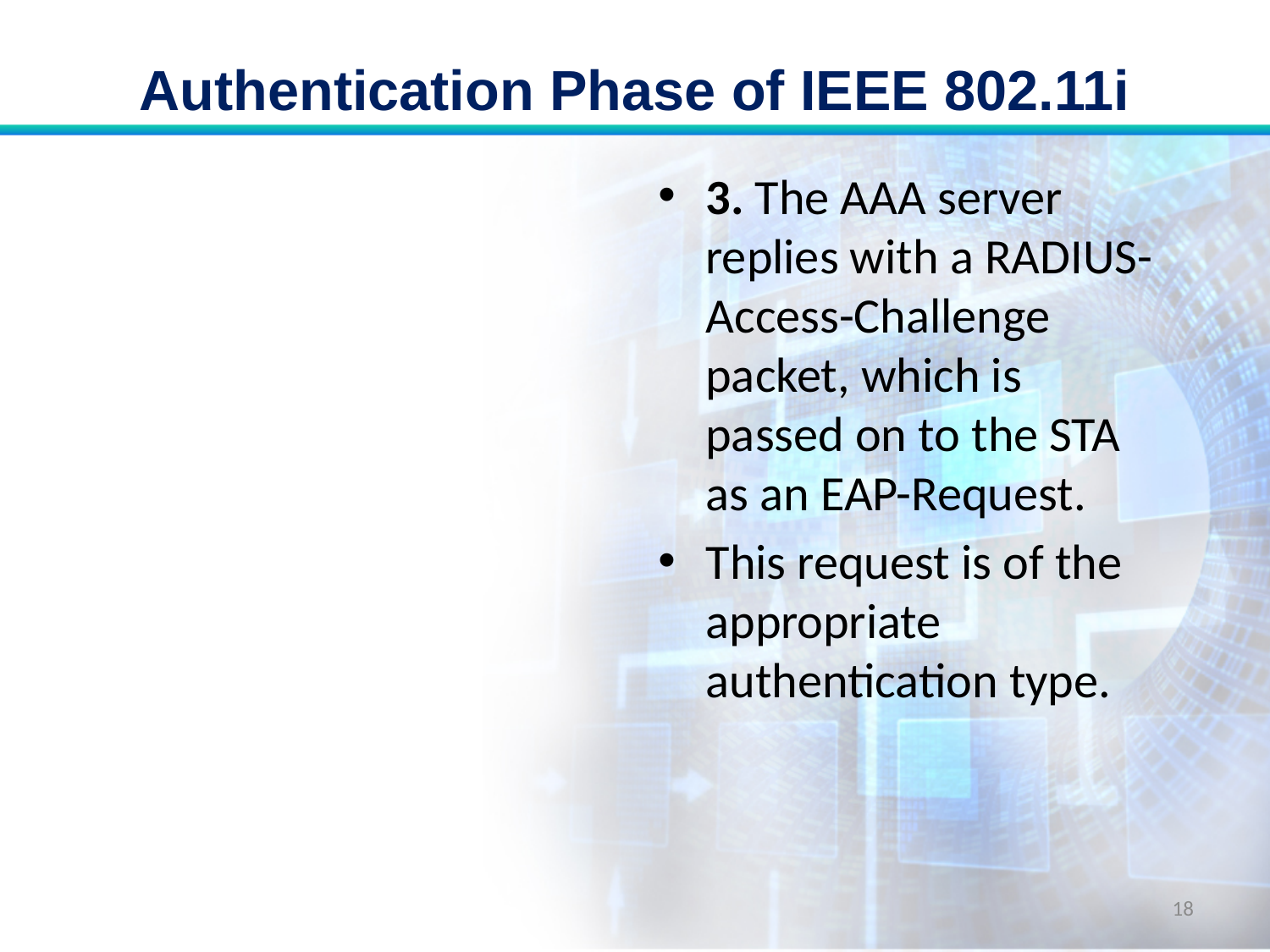

# Authentication Phase of IEEE 802.11i
3. The AAA server replies with a RADIUS-Access-Challenge packet, which is passed on to the STA as an EAP-Request.
This request is of the appropriate authentication type.
18